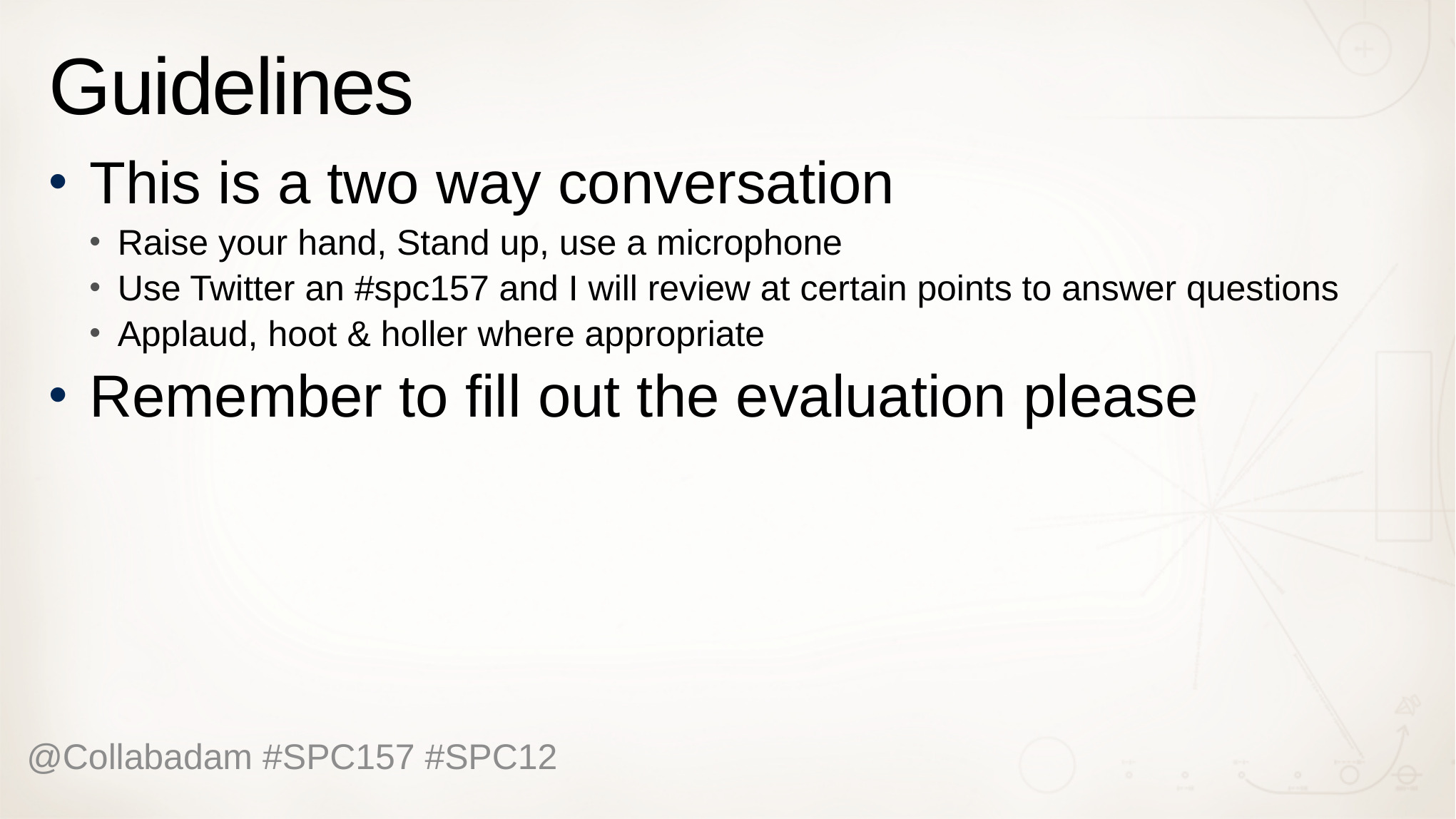

# Guidelines
This is a two way conversation
Raise your hand, Stand up, use a microphone
Use Twitter an #spc157 and I will review at certain points to answer questions
Applaud, hoot & holler where appropriate
Remember to fill out the evaluation please